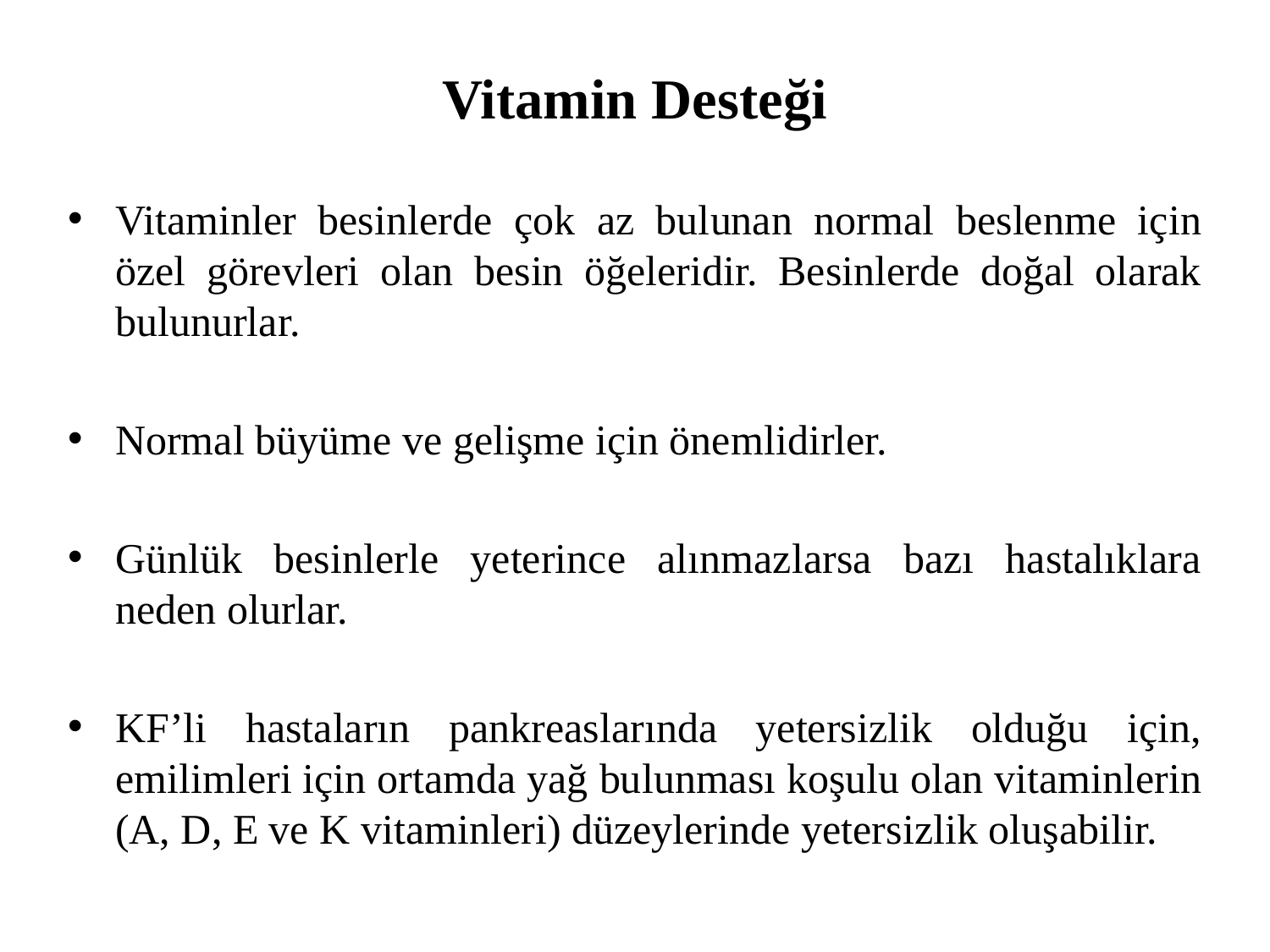

# Vitamin Desteği
Vitaminler besinlerde çok az bulunan normal beslenme için özel görevleri olan besin öğeleridir. Besinlerde doğal olarak bulunurlar.

Normal büyüme ve gelişme için önemlidirler.

Günlük besinlerle yeterince alınmazlarsa bazı hastalıklara neden olurlar.

KF’li hastaların pankreaslarında yetersizlik olduğu için, emilimleri için ortamda yağ bulunması koşulu olan vitaminlerin (A, D, E ve K vitaminleri) düzeylerinde yetersizlik oluşabilir.